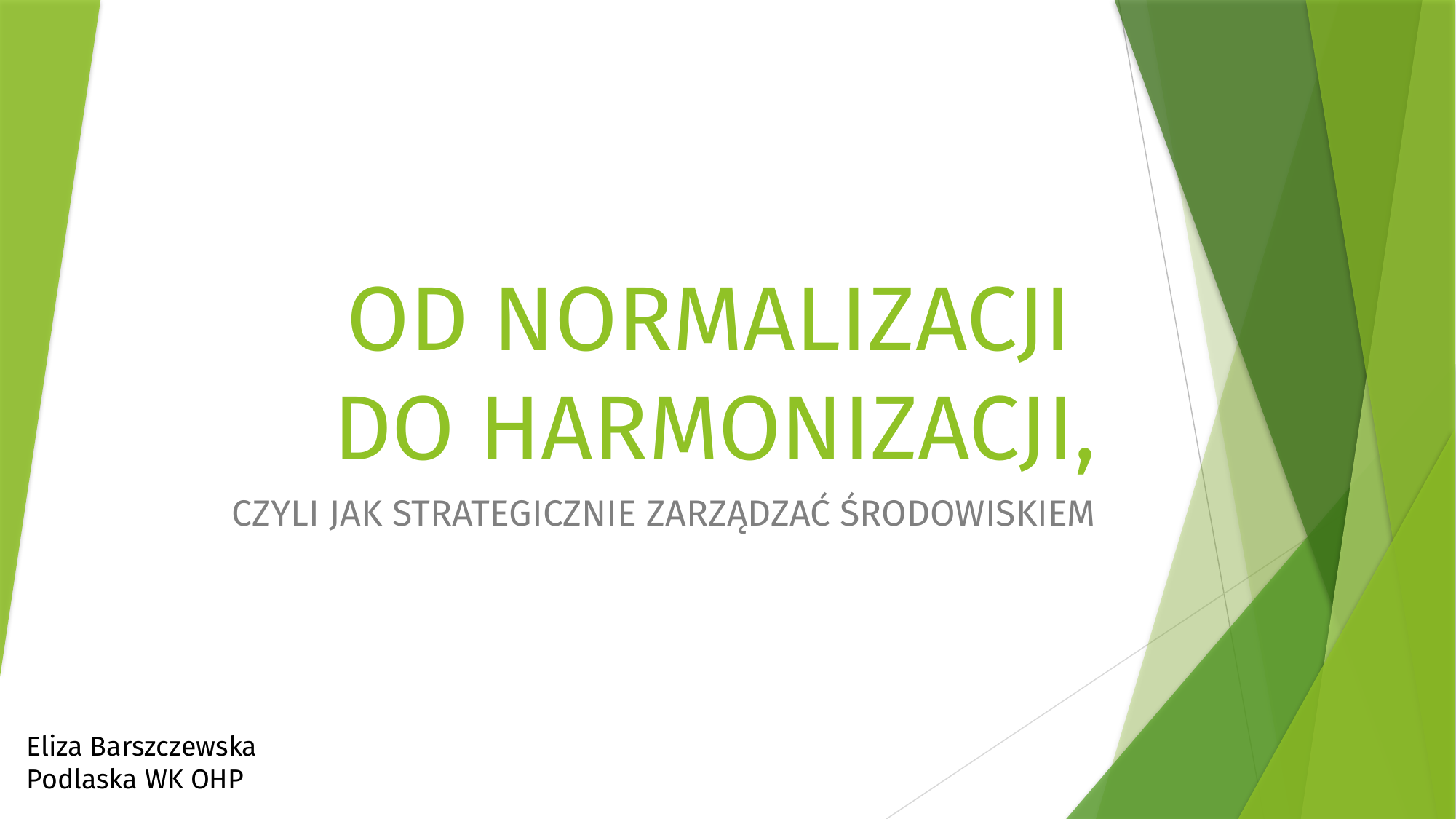

# OD NORMALIZACJI DO HARMONIZACJI,
CZYLI JAK STRATEGICZNIE ZARZĄDZAĆ ŚRODOWISKIEM
Eliza Barszczewska
Podlaska WK OHP